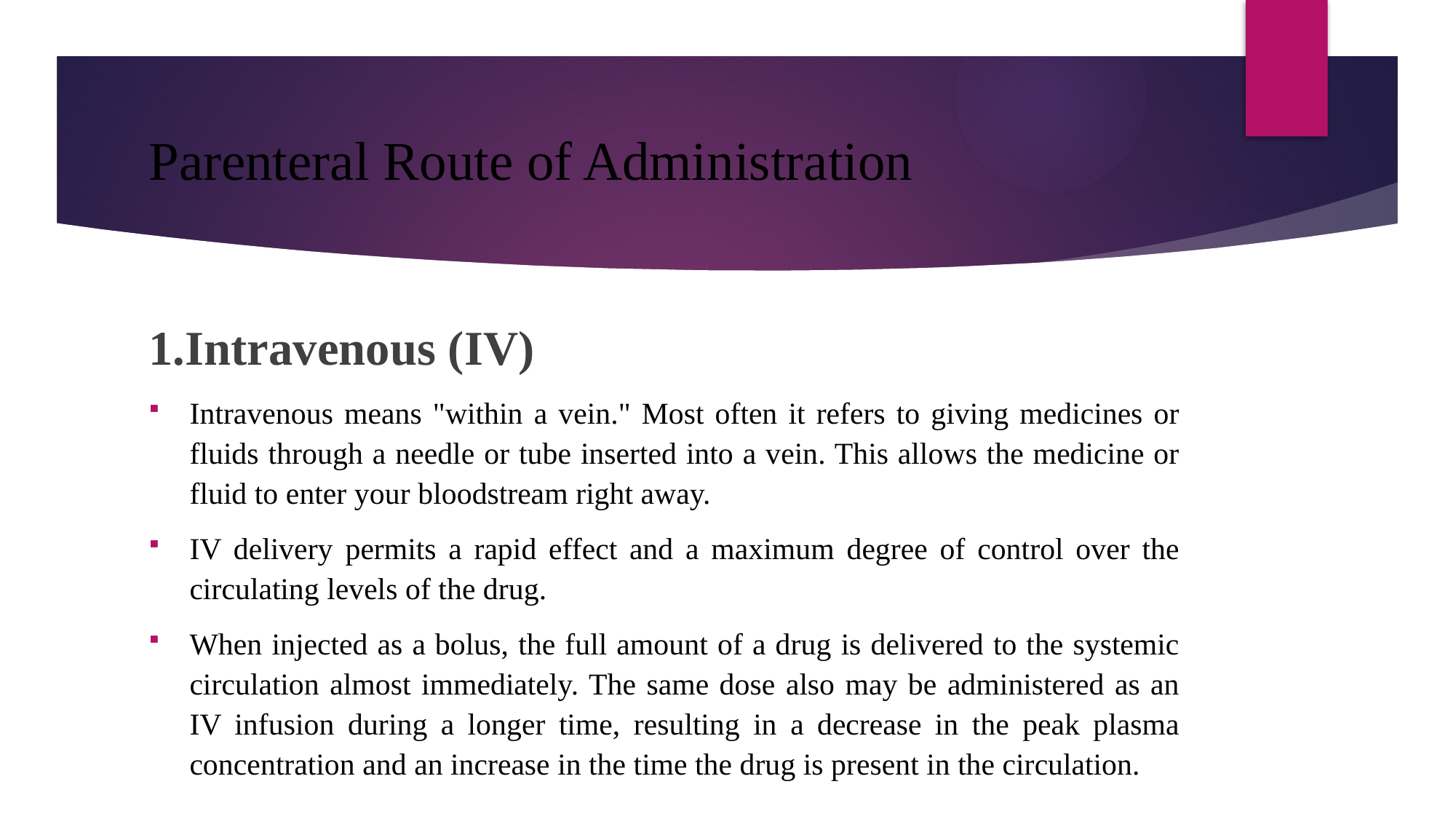

# Parenteral Route of Administration
1.Intravenous (IV)
Intravenous means "within a vein." Most often it refers to giving medicines or fluids through a needle or tube inserted into a vein. This allows the medicine or fluid to enter your bloodstream right away.
IV delivery permits a rapid effect and a maximum degree of control over the circulating levels of the drug.
When injected as a bolus, the full amount of a drug is delivered to the systemic circulation almost immediately. The same dose also may be administered as an IV infusion during a longer time, resulting in a decrease in the peak plasma concentration and an increase in the time the drug is present in the circulation.